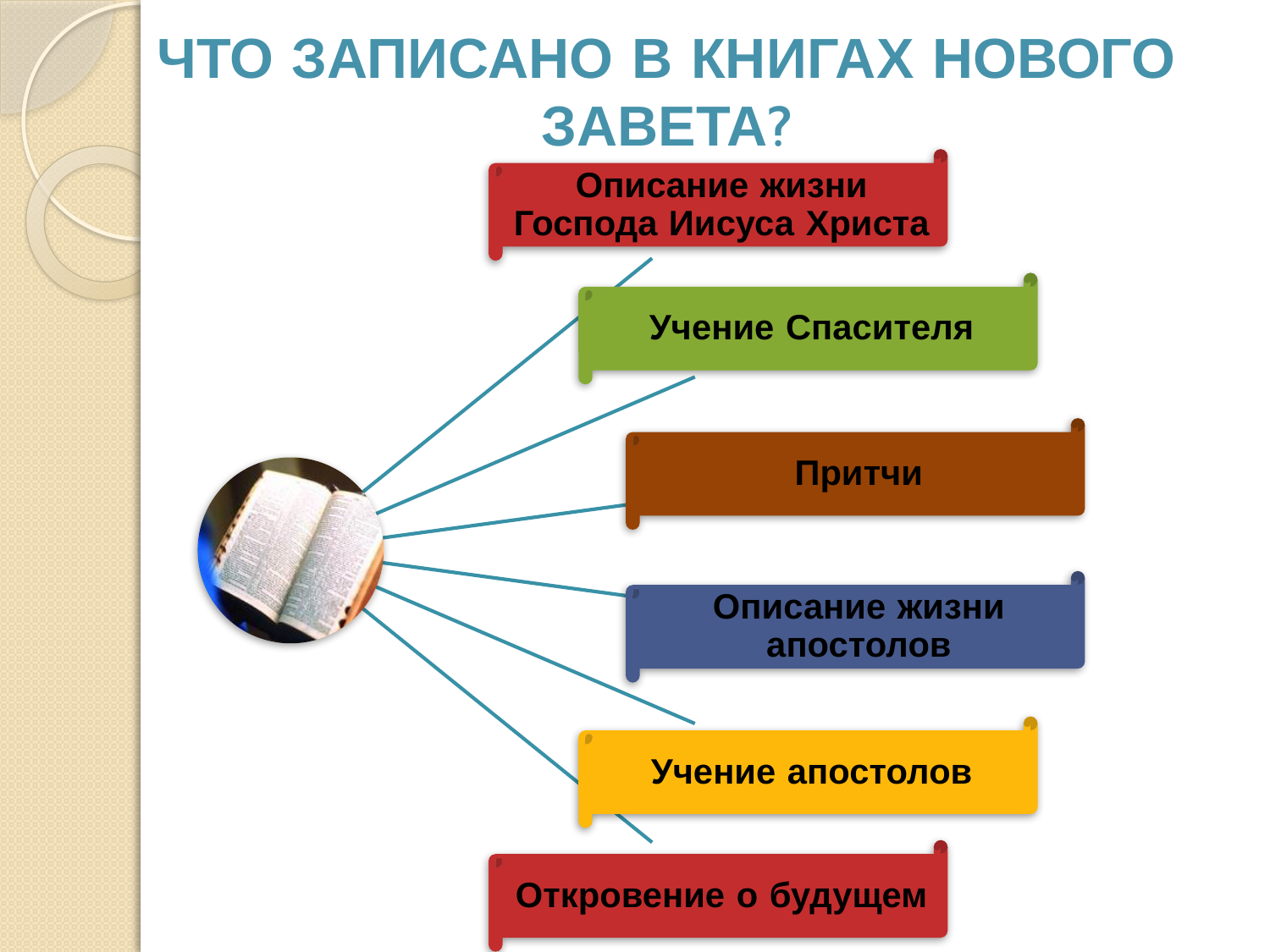

# Что записано в книгах Нового Завета?
Описание жизни Господа Иисуса Христа
Учение Спасителя
Притчи
Описание жизни апостолов
Учение апостолов
Откровение о будущем